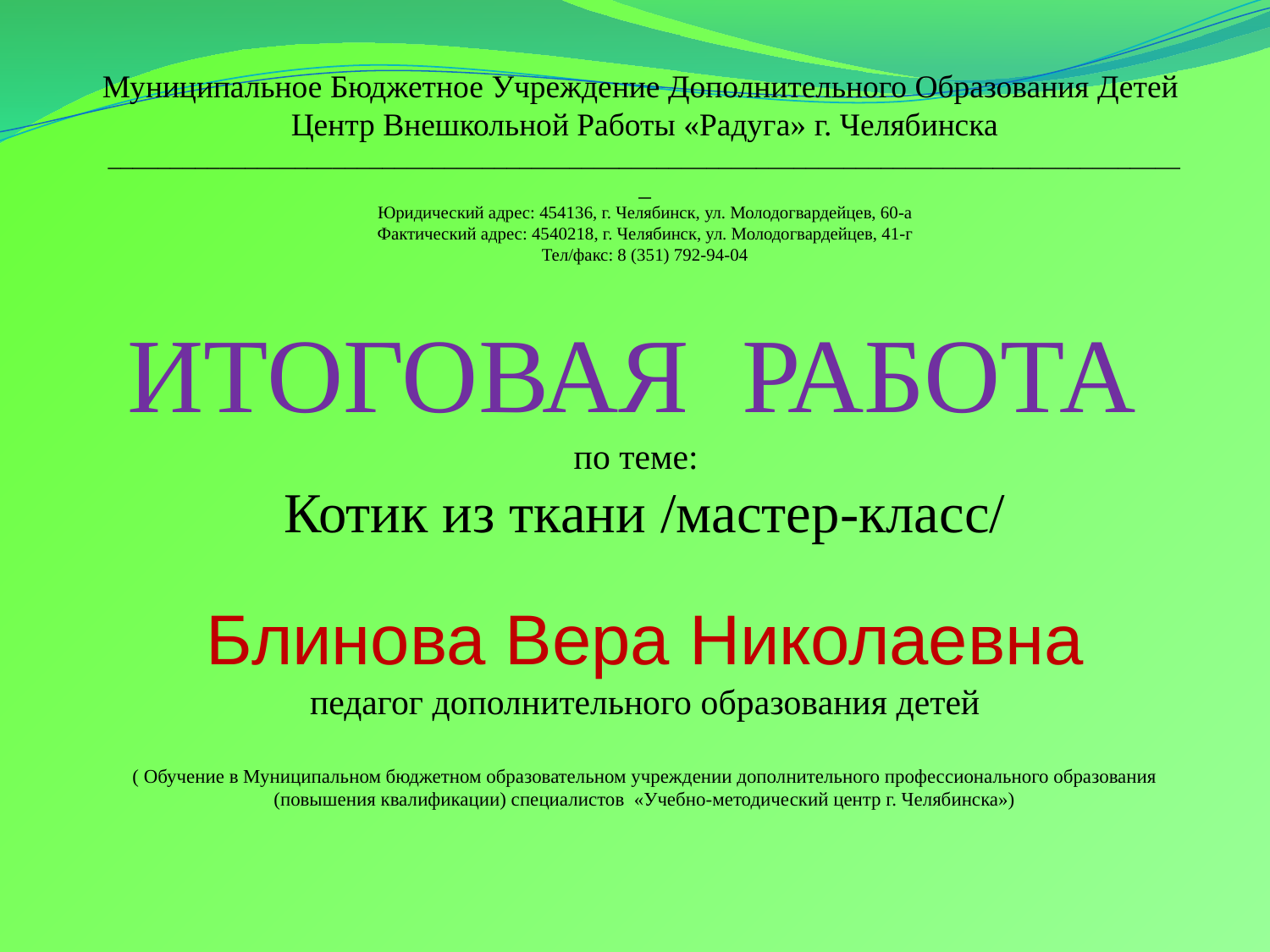

Муниципальное Бюджетное Учреждение Дополнительного Образования Детей
Центр Внешкольной Работы «Радуга» г. Челябинска
_______________________________________________________________________________________
Юридический адрес: 454136, г. Челябинск, ул. Молодогвардейцев, 60-а
Фактический адрес: 4540218, г. Челябинск, ул. Молодогвардейцев, 41-г
Тел/факс: 8 (351) 792-94-04
ИТОГОВАЯ  РАБОТА
по теме:
Котик из ткани /мастер-класс/
Блинова Вера Николаевна
педагог дополнительного образования детей
( Обучение в Муниципальном бюджетном образовательном учреждении дополнительного профессионального образования (повышения квалификации) специалистов  «Учебно-методический центр г. Челябинска»)